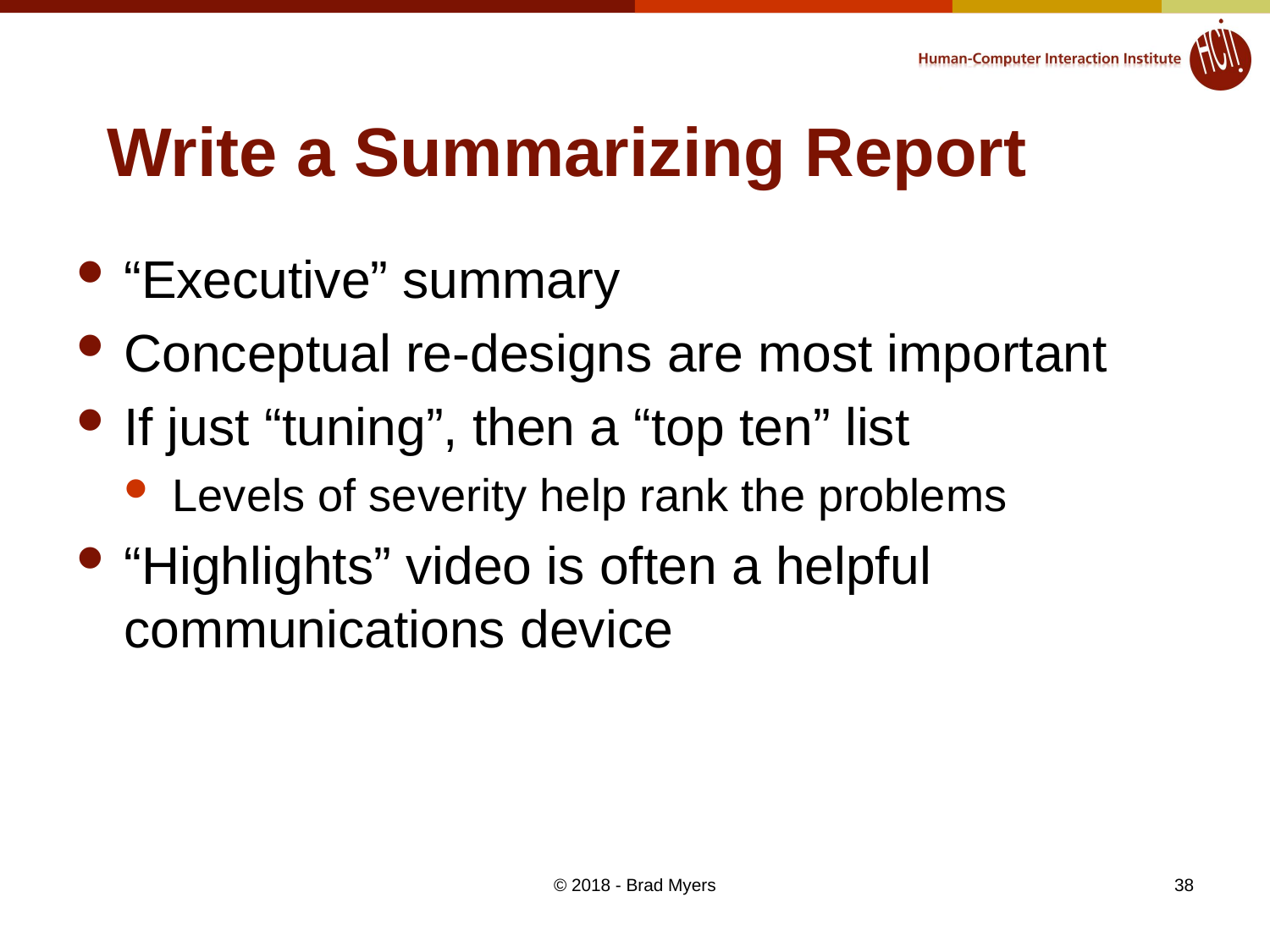

# Write a Summarizing Report
“Executive” summary
Conceptual re-designs are most important
If just “tuning”, then a “top ten” list
Levels of severity help rank the problems
“Highlights” video is often a helpful communications device
© 2018 - Brad Myers
38